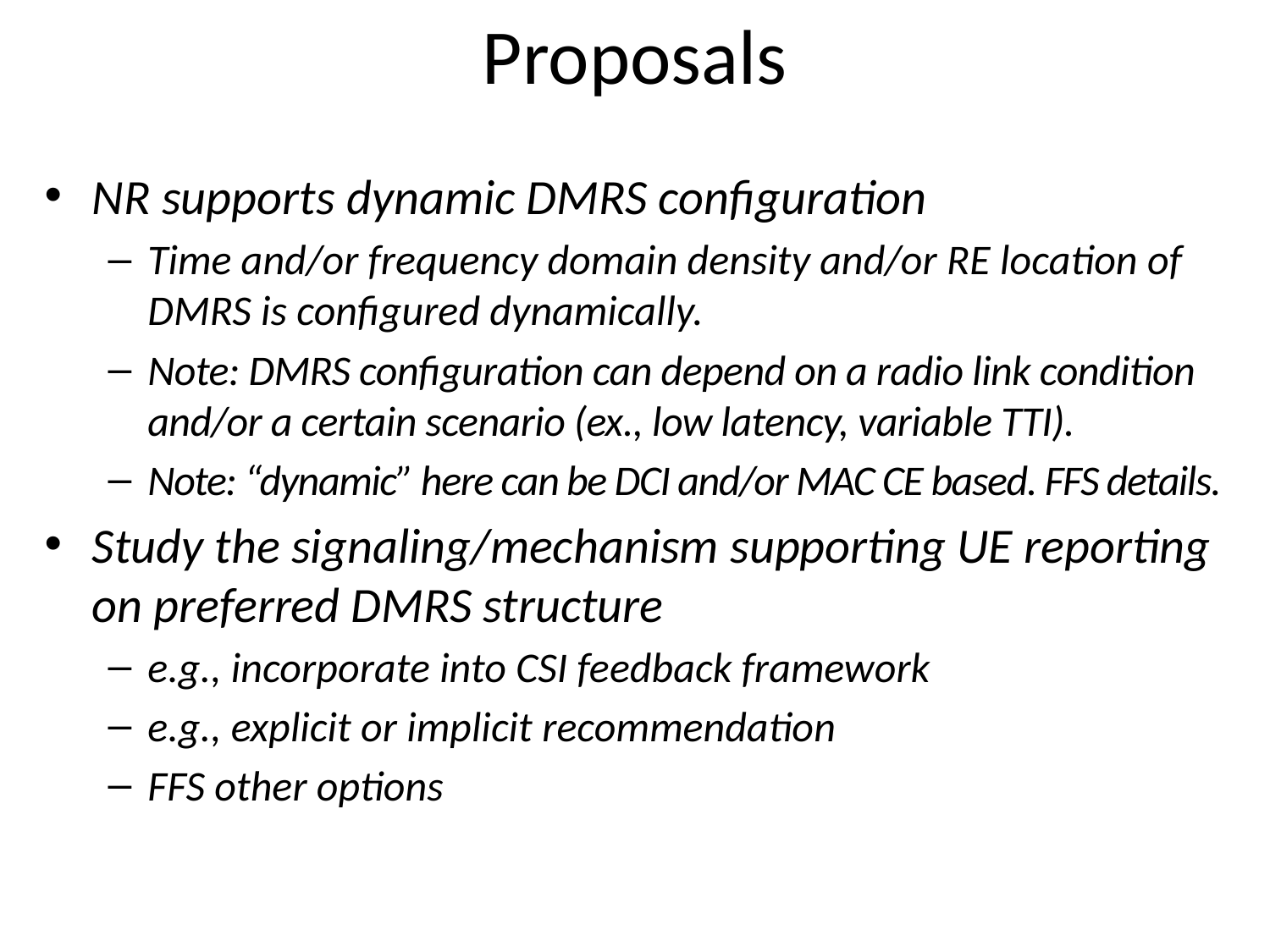

# Proposals
NR supports dynamic DMRS configuration
Time and/or frequency domain density and/or RE location of DMRS is configured dynamically.
Note: DMRS configuration can depend on a radio link condition and/or a certain scenario (ex., low latency, variable TTI).
Note: “dynamic” here can be DCI and/or MAC CE based. FFS details.
Study the signaling/mechanism supporting UE reporting on preferred DMRS structure
e.g., incorporate into CSI feedback framework
e.g., explicit or implicit recommendation
FFS other options